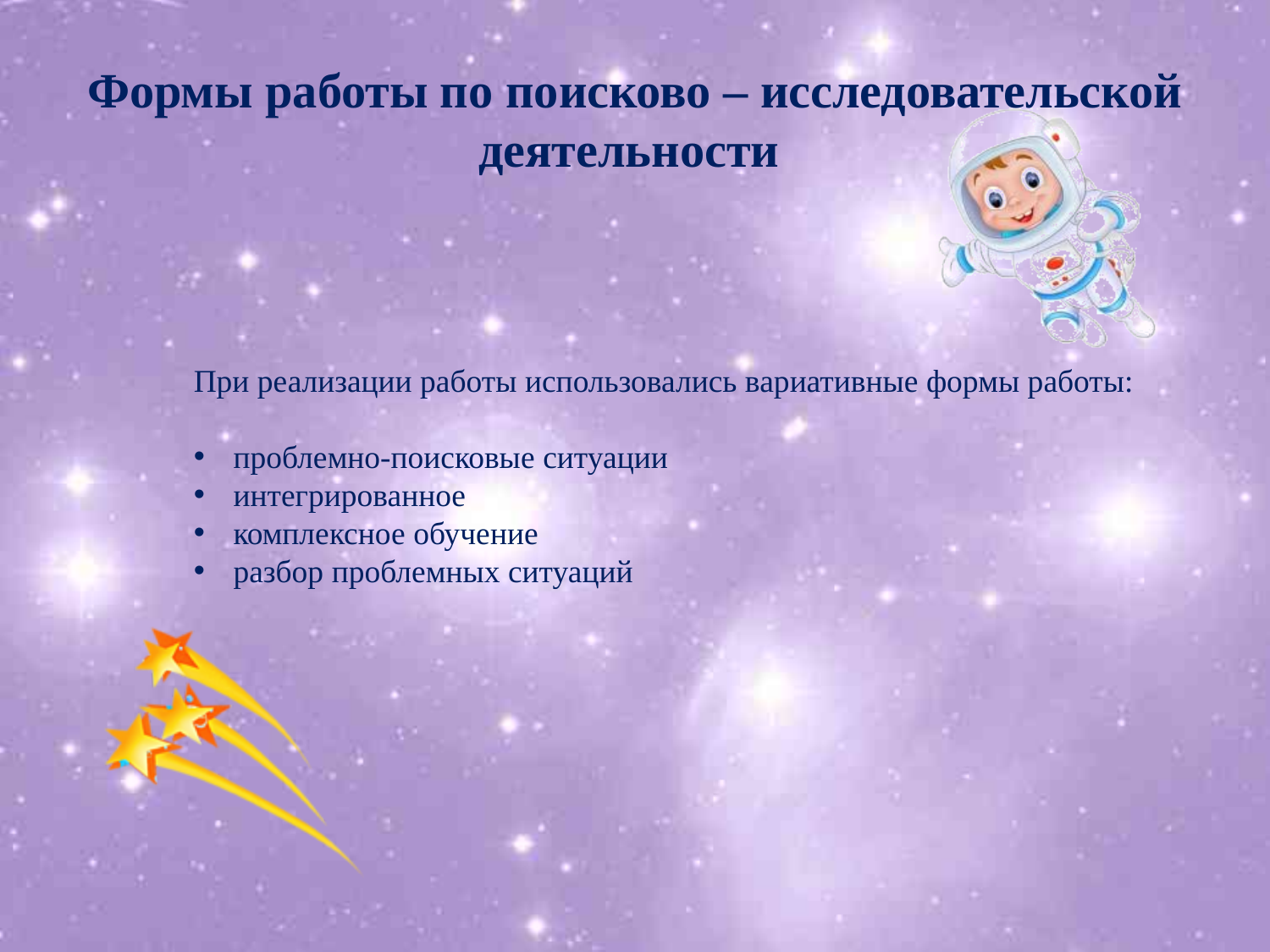

# Формы работы по поисково – исследовательской деятельности
При реализации работы использовались вариативные формы работы:

проблемно-поисковые ситуации
интегрированное
комплексное обучение
разбор проблемных ситуаций